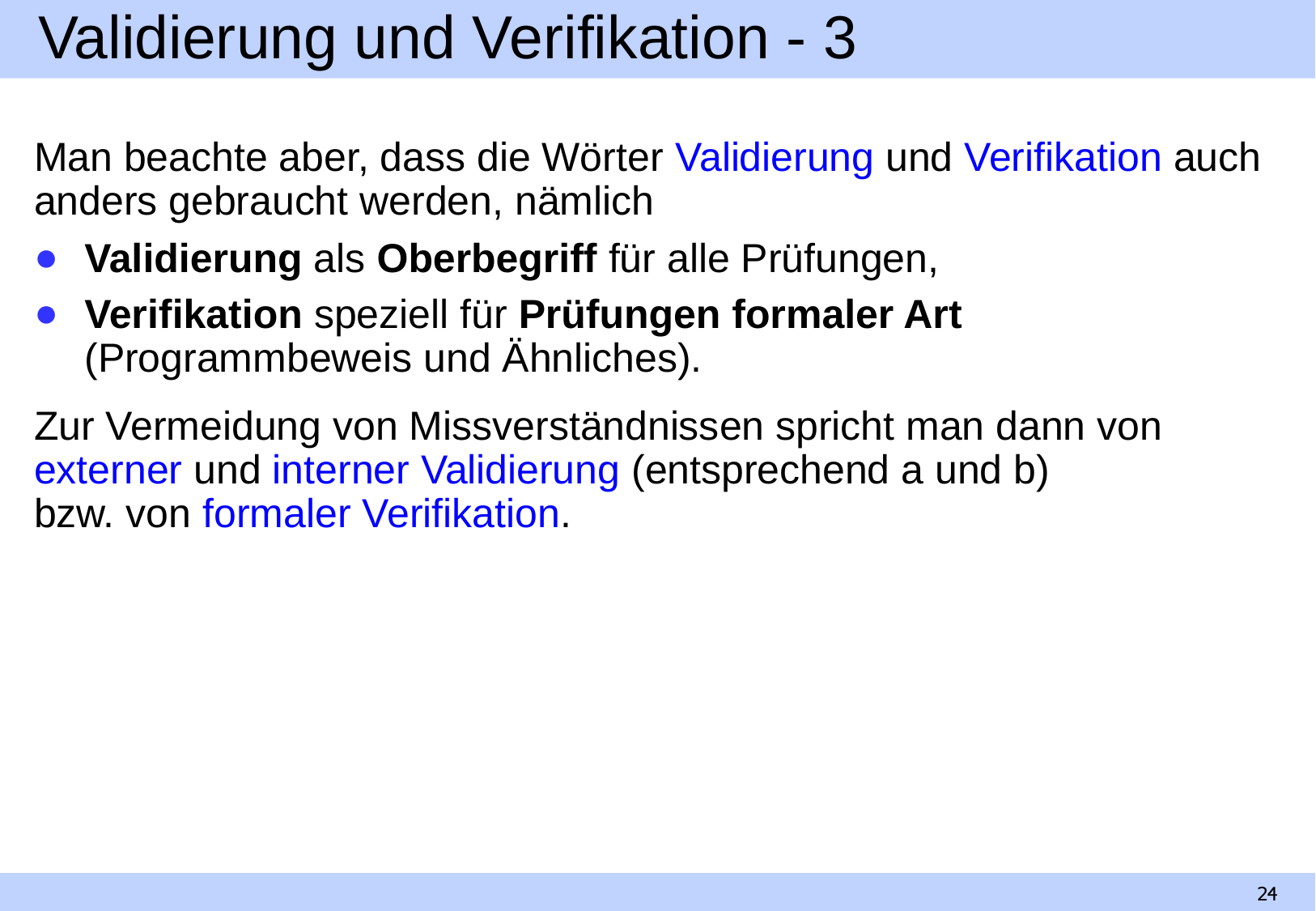

# Validierung und Verifikation - 3
Man beachte aber, dass die Wörter Validierung und Verifikation auch anders gebraucht werden, nämlich
Validierung als Oberbegriff für alle Prüfungen,
Verifikation speziell für Prüfungen formaler Art (Programmbeweis und Ähnliches).
Zur Vermeidung von Missverständnissen spricht man dann von externer und interner Validierung (entsprechend a und b)
bzw. von formaler Verifikation.

24